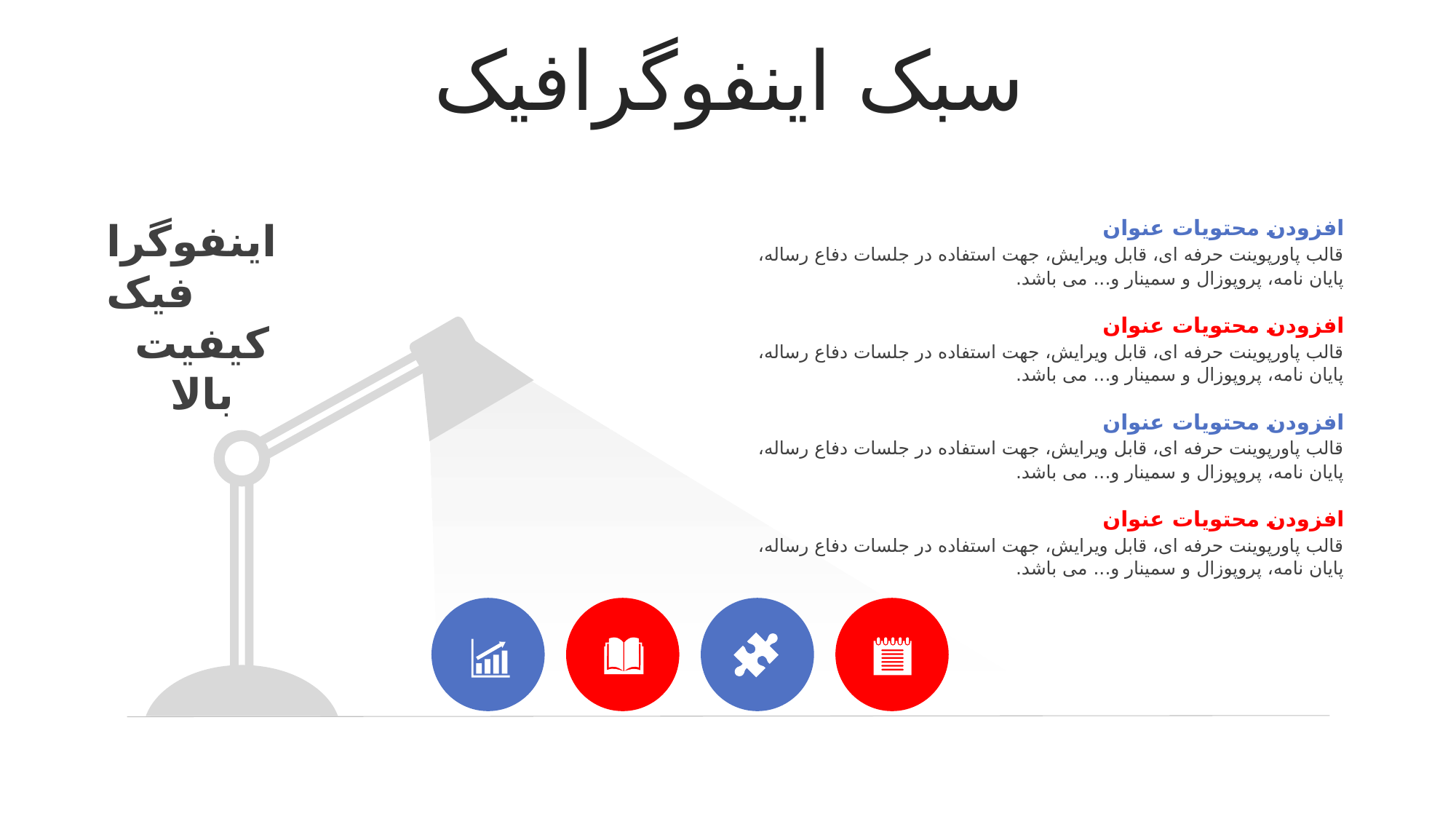

سبک اینفوگرافیک
اینفوگرافیک
کیفیت
بالا
افزودن محتویات عنوان
قالب پاورپوینت حرفه ای، قابل ویرایش، جهت استفاده در جلسات دفاع رساله، پایان نامه، پروپوزال و سمینار و... می باشد.
افزودن محتویات عنوان
قالب پاورپوینت حرفه ای، قابل ویرایش، جهت استفاده در جلسات دفاع رساله، پایان نامه، پروپوزال و سمینار و... می باشد.

افزودن محتویات عنوان
قالب پاورپوینت حرفه ای، قابل ویرایش، جهت استفاده در جلسات دفاع رساله، پایان نامه، پروپوزال و سمینار و... می باشد.
افزودن محتویات عنوان
قالب پاورپوینت حرفه ای، قابل ویرایش، جهت استفاده در جلسات دفاع رساله، پایان نامه، پروپوزال و سمینار و... می باشد.